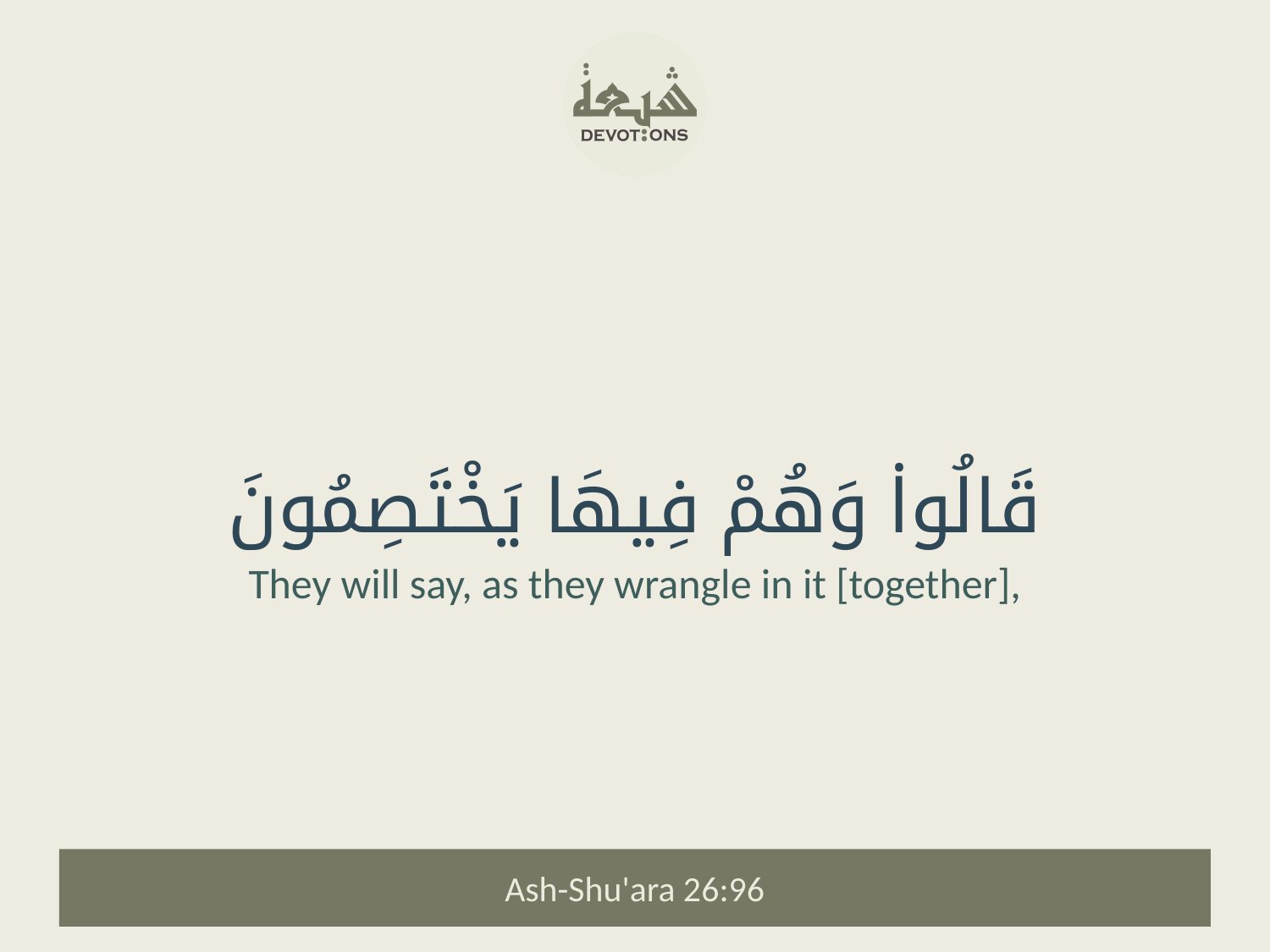

قَالُوا۟ وَهُمْ فِيهَا يَخْتَصِمُونَ
They will say, as they wrangle in it [together],
Ash-Shu'ara 26:96